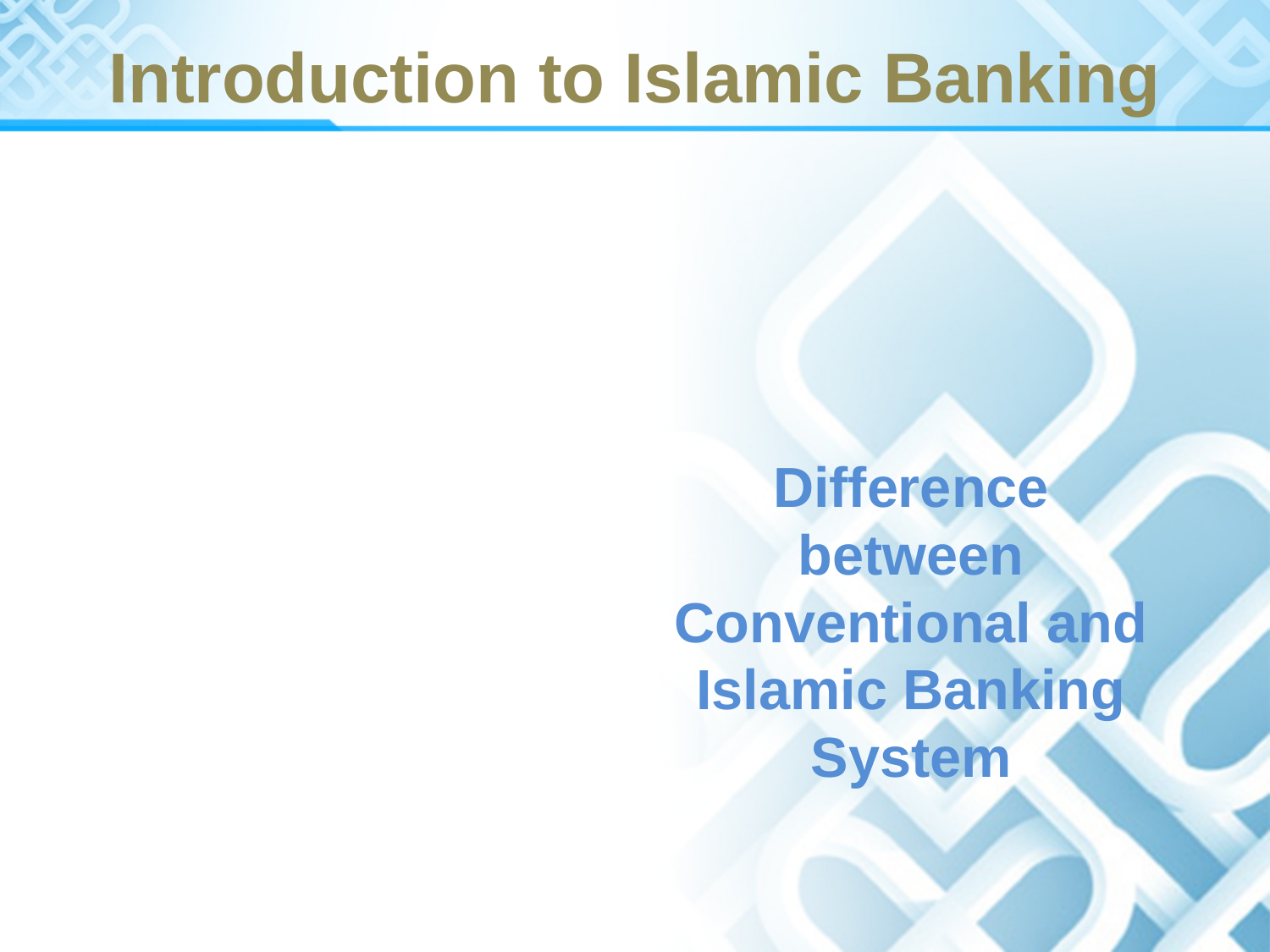

# Introduction to Islamic Banking
Difference between Conventional and Islamic Banking System